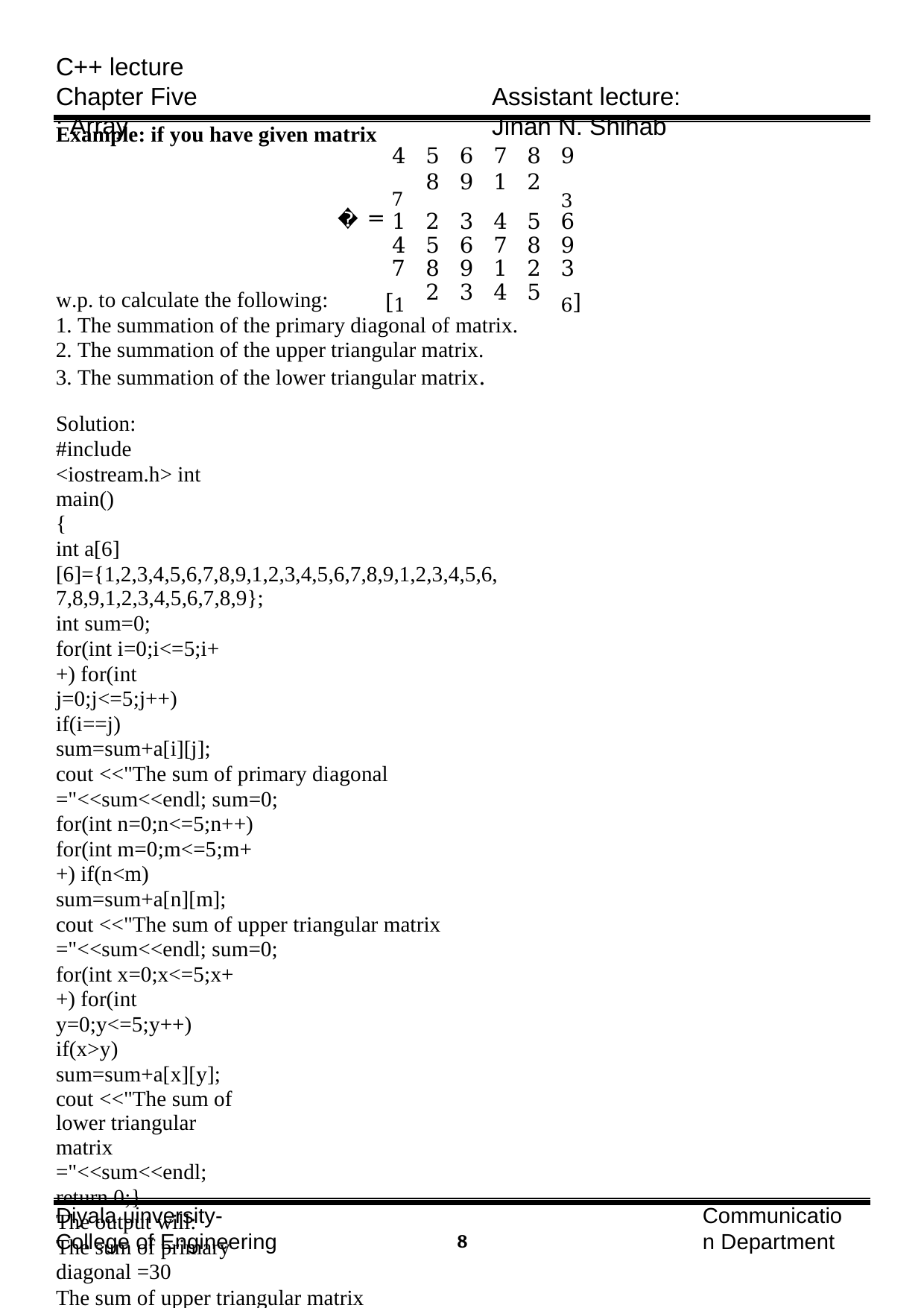

C++ lecture
Chapter Five : Array
Assistant lecture: Jinan N. Shihab

Example: if you have given matrix

� =

w.p. to calculate the following:
The summation of the primary diagonal of matrix.
The summation of the upper triangular matrix.
The summation of the lower triangular matrix.

Solution:
#include <iostream.h> int main()
{
int a[6][6]={1,2,3,4,5,6,7,8,9,1,2,3,4,5,6,7,8,9,1,2,3,4,5,6,
7,8,9,1,2,3,4,5,6,7,8,9};
int sum=0;
for(int i=0;i<=5;i++) for(int j=0;j<=5;j++) if(i==j) sum=sum+a[i][j];
cout <<"The sum of primary diagonal ="<<sum<<endl; sum=0;
for(int n=0;n<=5;n++) for(int m=0;m<=5;m++) if(n<m) sum=sum+a[n][m];
cout <<"The sum of upper triangular matrix ="<<sum<<endl; sum=0;
for(int x=0;x<=5;x++) for(int y=0;y<=5;y++) if(x>y) sum=sum+a[x][y];
cout <<"The sum of lower triangular matrix ="<<sum<<endl;
return 0;}
The output will:
The sum of primary diagonal =30
The sum of upper triangular matrix =73 The sum of lower triangular matrix =77

| 4 | 5 | 6 | 7 | 8 | 9 |
| --- | --- | --- | --- | --- | --- |
| 7 | 8 | 9 | 1 | 2 | 3 |
| 1 | 2 | 3 | 4 | 5 | 6 |
| 4 | 5 | 6 | 7 | 8 | 9 |
| 7 | 8 | 9 | 1 | 2 | 3 |
| [1 | 2 | 3 | 4 | 5 | 6] |

Diyala uinversity- College of Engineering
Communication Department

8